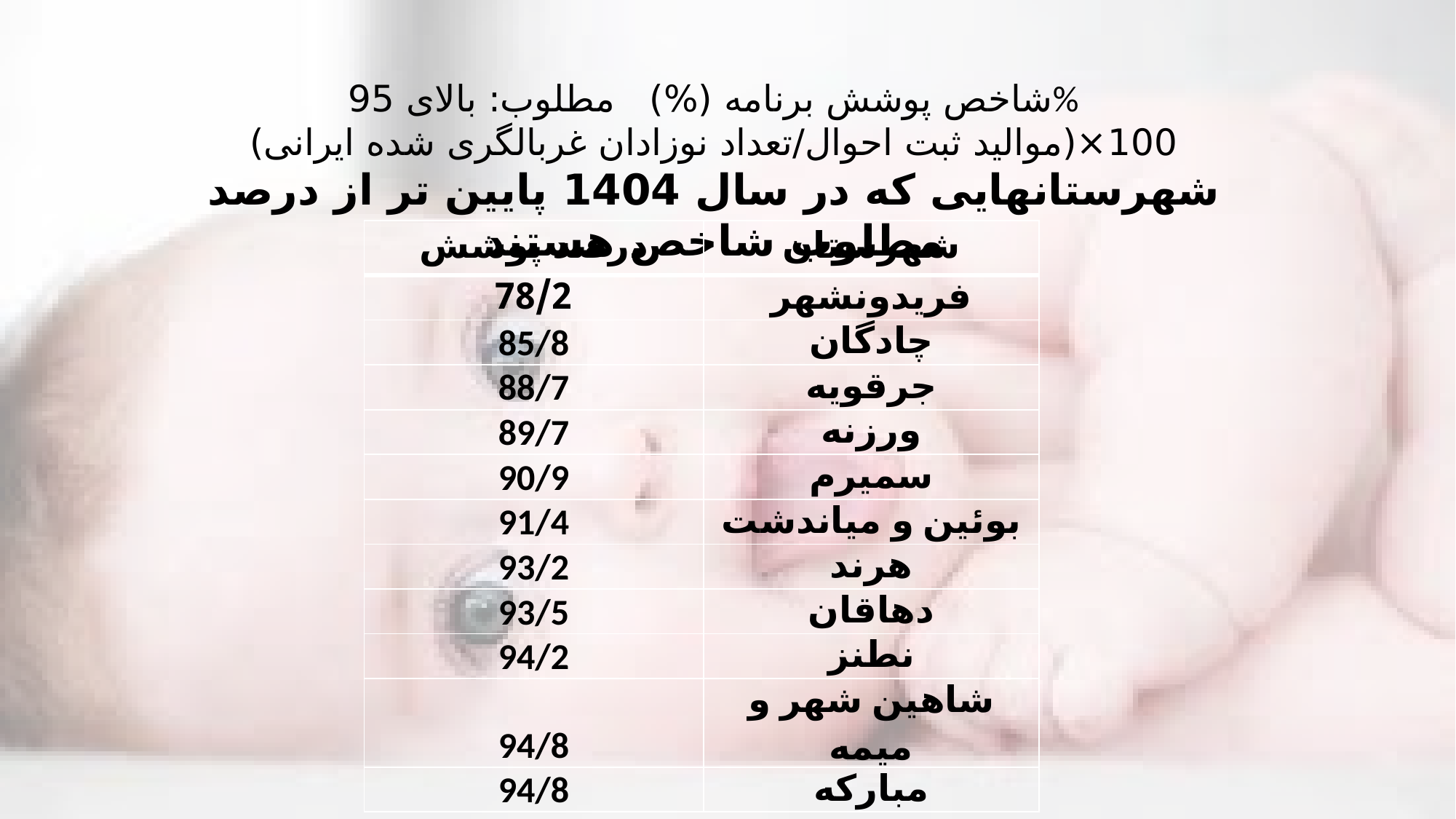

شاخص پوشش برنامه (%)   مطلوب: بالای 95%
100×(موالید ثبت احوال/تعداد نوزادان غربالگری شده ایرانی)
شهرستانهایی که در سال 1404 پایین تر از درصد مطلوب شاخص هستند
| درصد پوشش | شهرستان |
| --- | --- |
| 78/2 | فریدونشهر |
| 85/8 | چادگان |
| 88/7 | جرقویه |
| 89/7 | ورزنه |
| 90/9 | سمیرم |
| 91/4 | بوئین و میاندشت |
| 93/2 | هرند |
| 93/5 | دهاقان |
| 94/2 | نطنز |
| 94/8 | شاهین شهر و میمه |
| 94/8 | مبارکه |